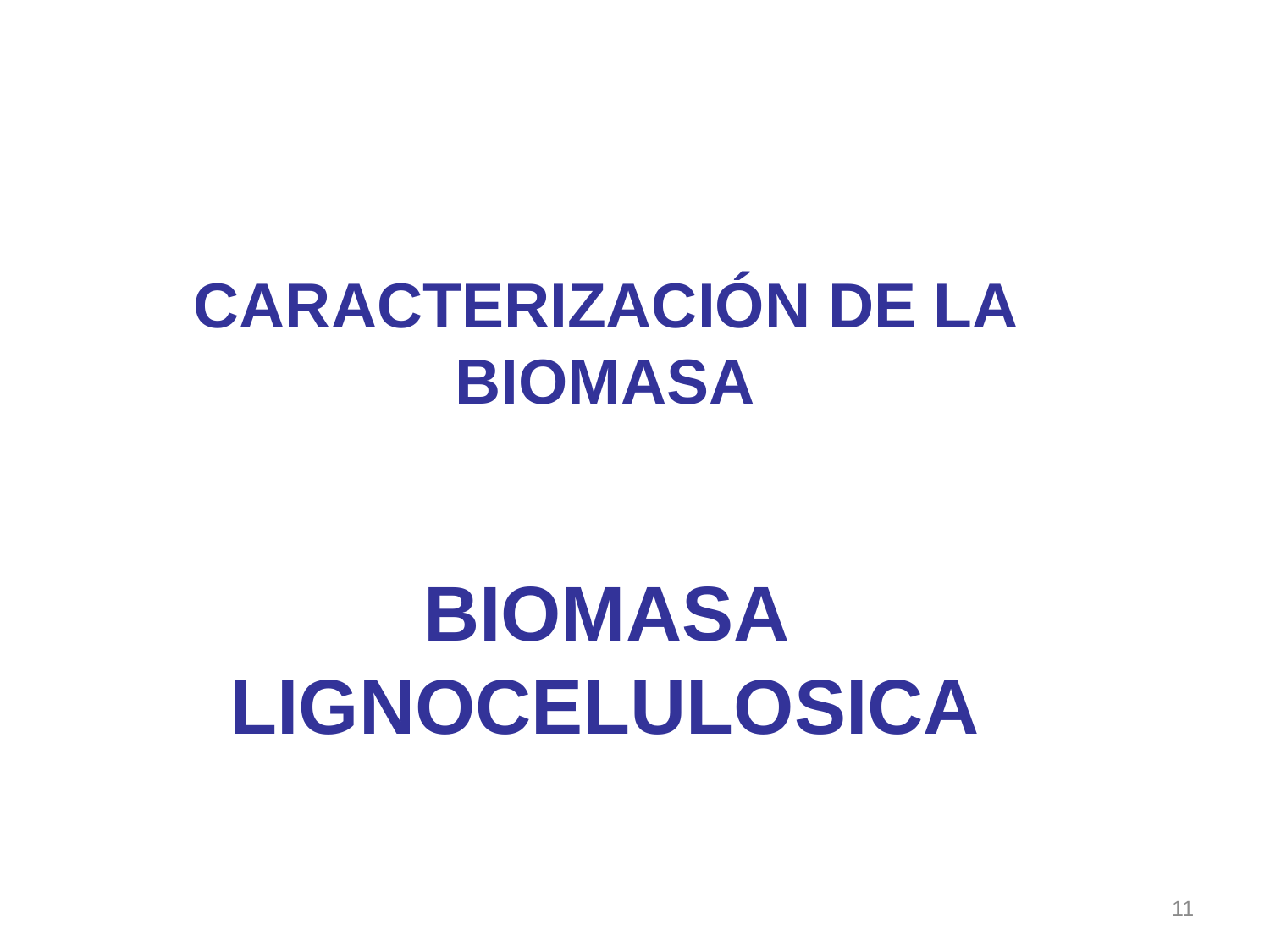

CARACTERIZACIÓN DE LA BIOMASA

BIOMASA LIGNOCELULOSICA
11